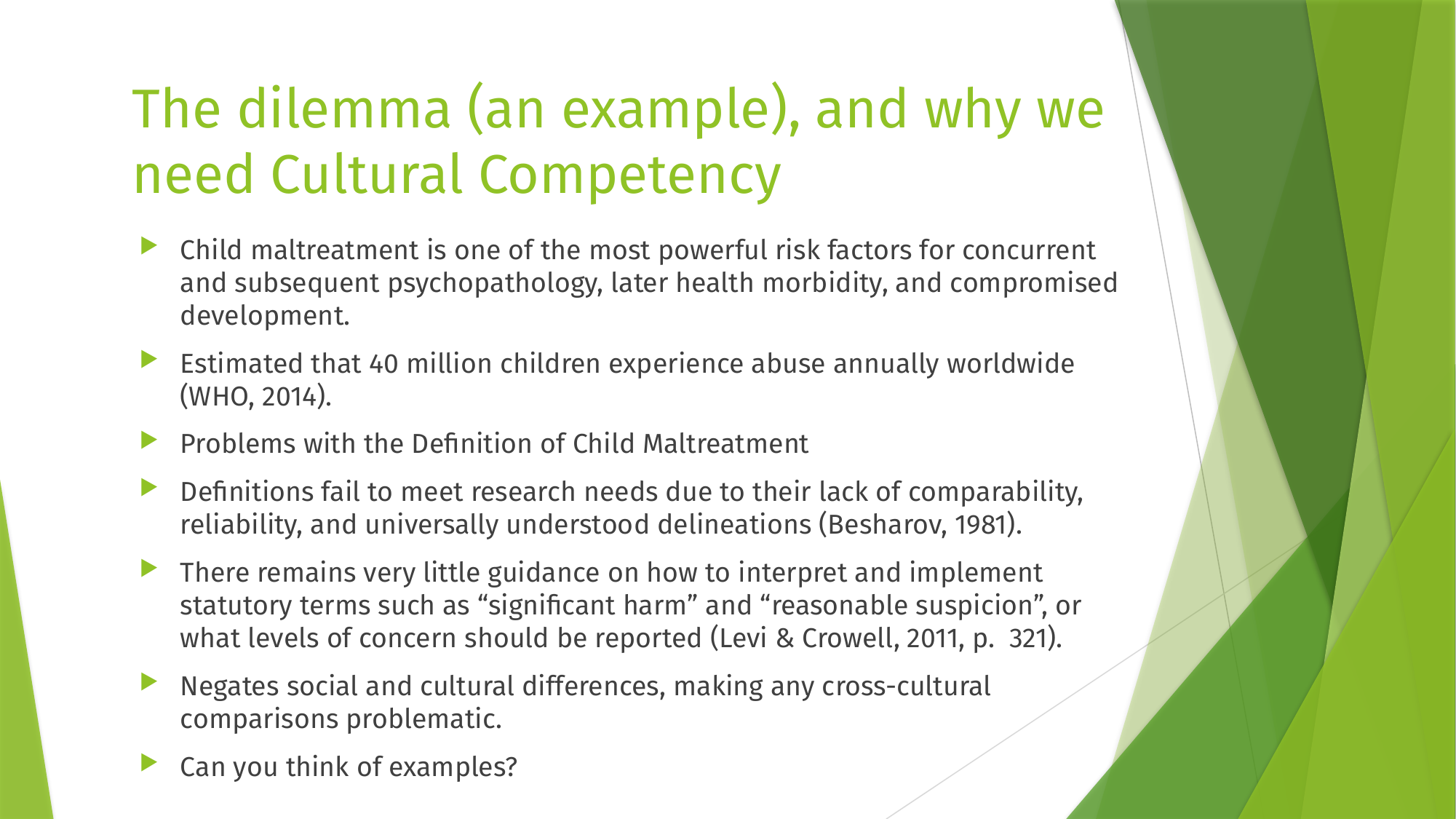

# The dilemma (an example), and why we need Cultural Competency

Child maltreatment is one of the most powerful risk factors for concurrent and subsequent psychopathology, later health morbidity, and compromised development.
Estimated that 40 million children experience abuse annually worldwide (WHO, 2014).
Problems with the Definition of Child Maltreatment
Definitions fail to meet research needs due to their lack of comparability, reliability, and universally understood delineations (Besharov, 1981).
There remains very little guidance on how to interpret and implement statutory terms such as “significant harm” and “reasonable suspicion”, or what levels of concern should be reported (Levi & Crowell, 2011, p.  321).
Negates social and cultural differences, making any cross-cultural comparisons problematic.
Can you think of examples?